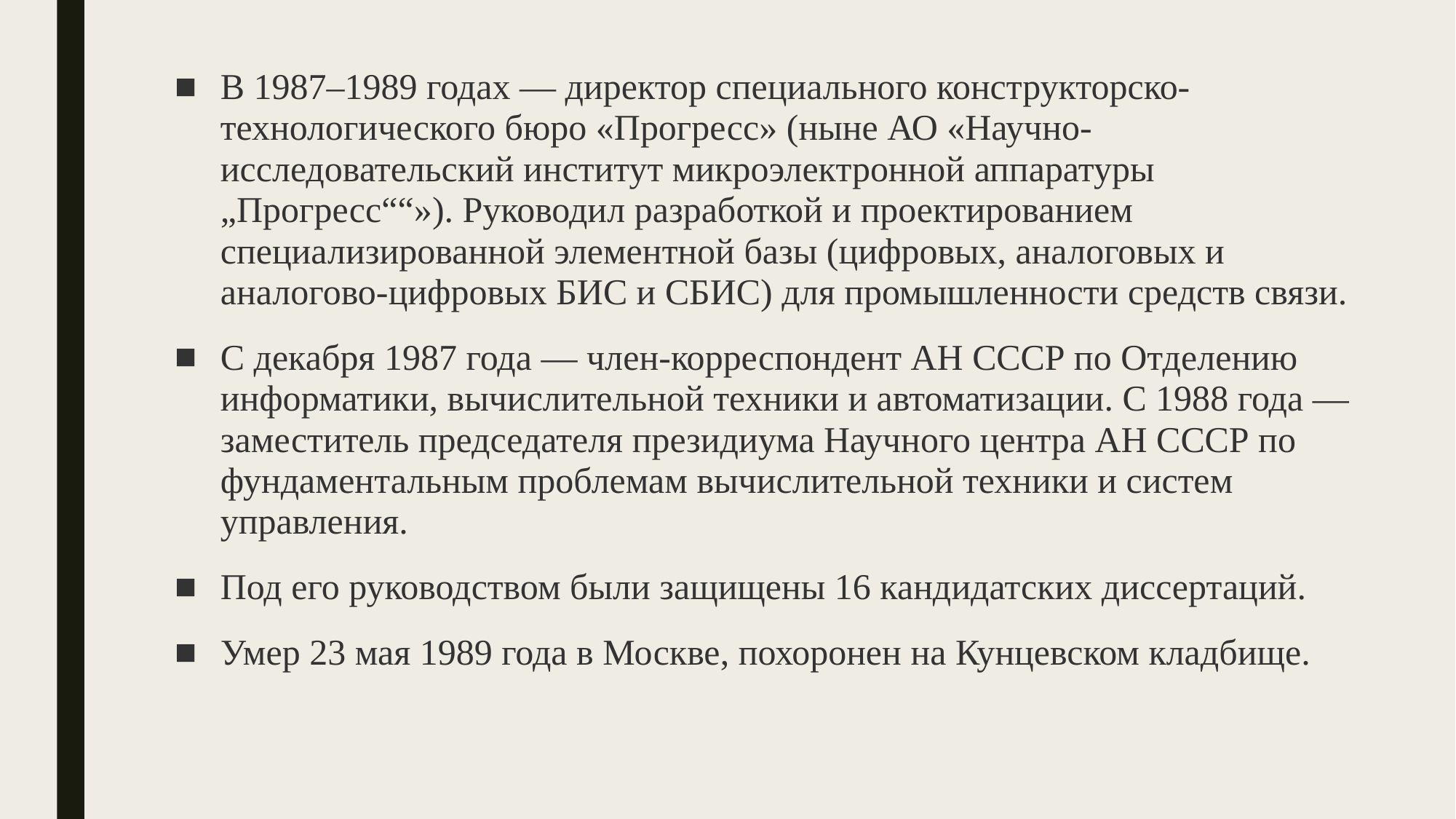

В 1987–1989 годах — директор специального конструкторско-технологического бюро «Прогресс» (ныне АО «Научно-исследовательский институт микроэлектронной аппаратуры „Прогресс““»). Руководил разработкой и проектированием специализированной элементной базы (цифровых, аналоговых и аналогово-цифровых БИС и СБИС) для промышленности средств связи.
С декабря 1987 года — член-корреспондент АН СССР по Отделению информатики, вычислительной техники и автоматизации. С 1988 года — заместитель председателя президиума Научного центра АН СССР по фундаментальным проблемам вычислительной техники и систем управления.
Под его руководством были защищены 16 кандидатских диссертаций.
Умер 23 мая 1989 года в Москве, похоронен на Кунцевском кладбище.